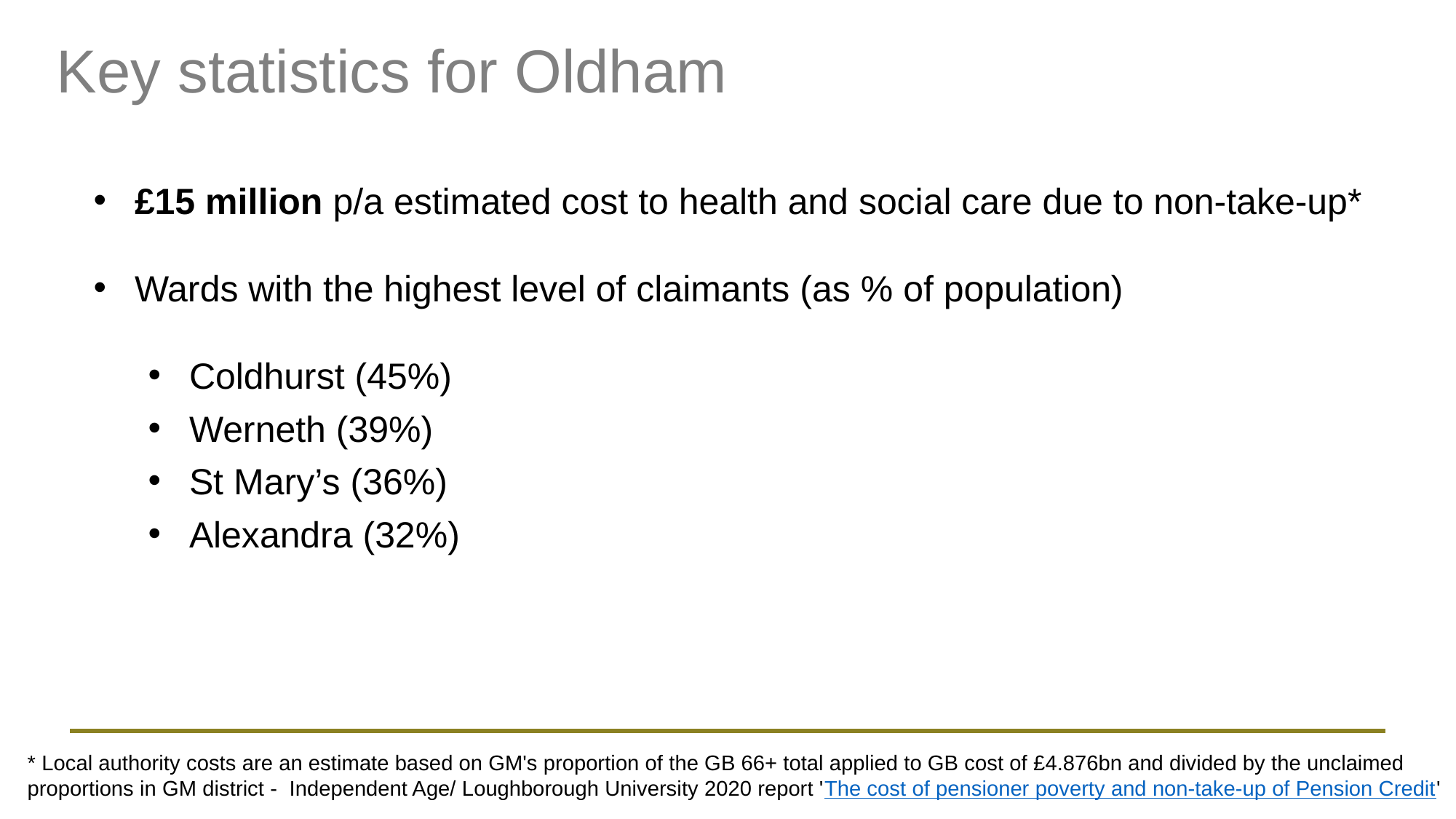

Key statistics for Oldham
£15 million p/a estimated cost to health and social care due to non-take-up*

Wards with the highest level of claimants (as % of population)

Coldhurst (45%)
Werneth (39%)
St Mary’s (36%)
Alexandra (32%)
* Local authority costs are an estimate based on GM's proportion of the GB 66+ total applied to GB cost of £4.876bn and divided by the unclaimed proportions in GM district -  Independent Age/ Loughborough University 2020 report 'The cost of pensioner poverty and non-take-up of Pension Credit'